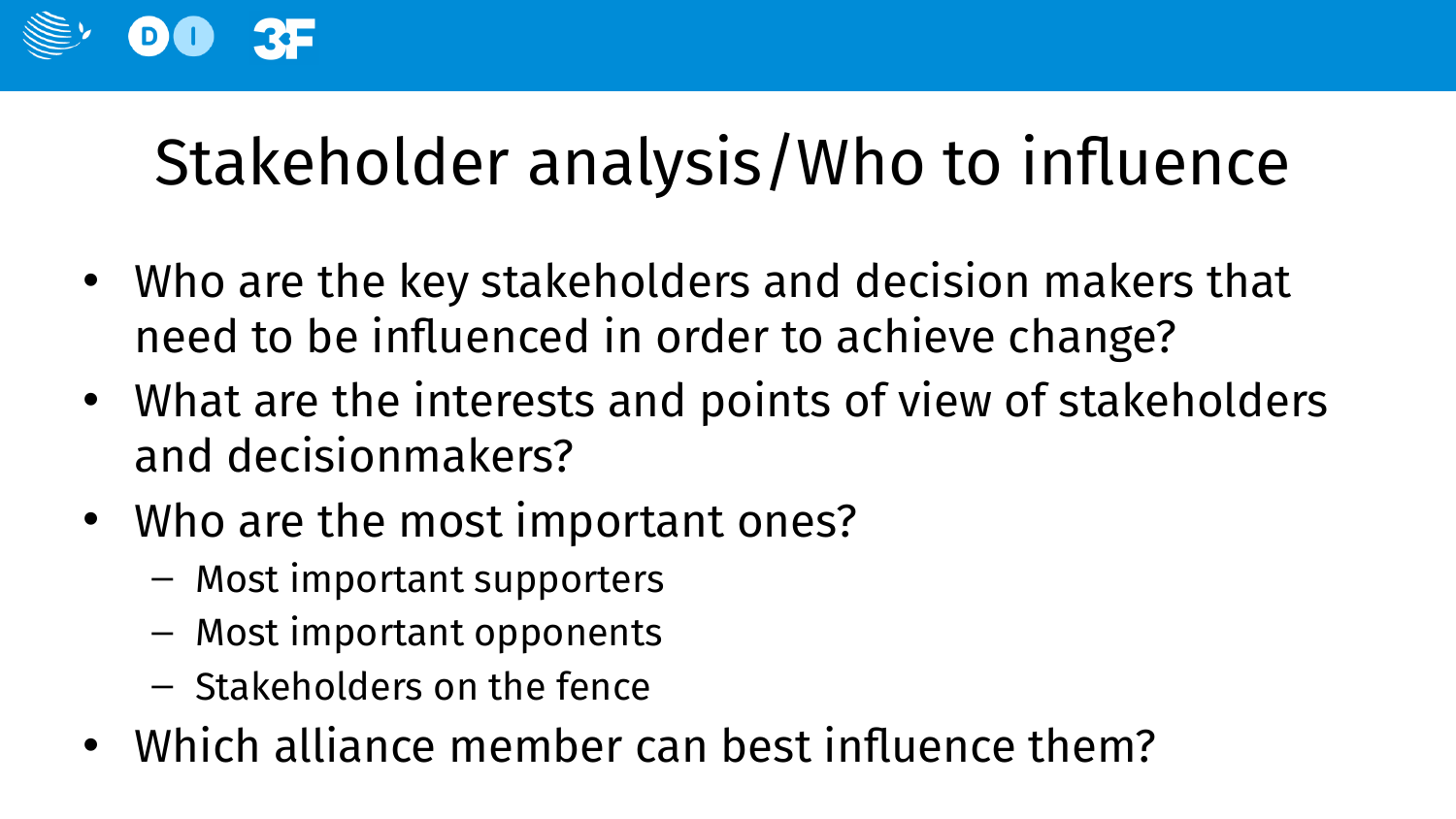

# Stakeholder analysis/Who to influence
Who are the key stakeholders and decision makers that need to be influenced in order to achieve change?
What are the interests and points of view of stakeholders and decisionmakers?
Who are the most important ones?
Most important supporters
Most important opponents
Stakeholders on the fence
Which alliance member can best influence them?